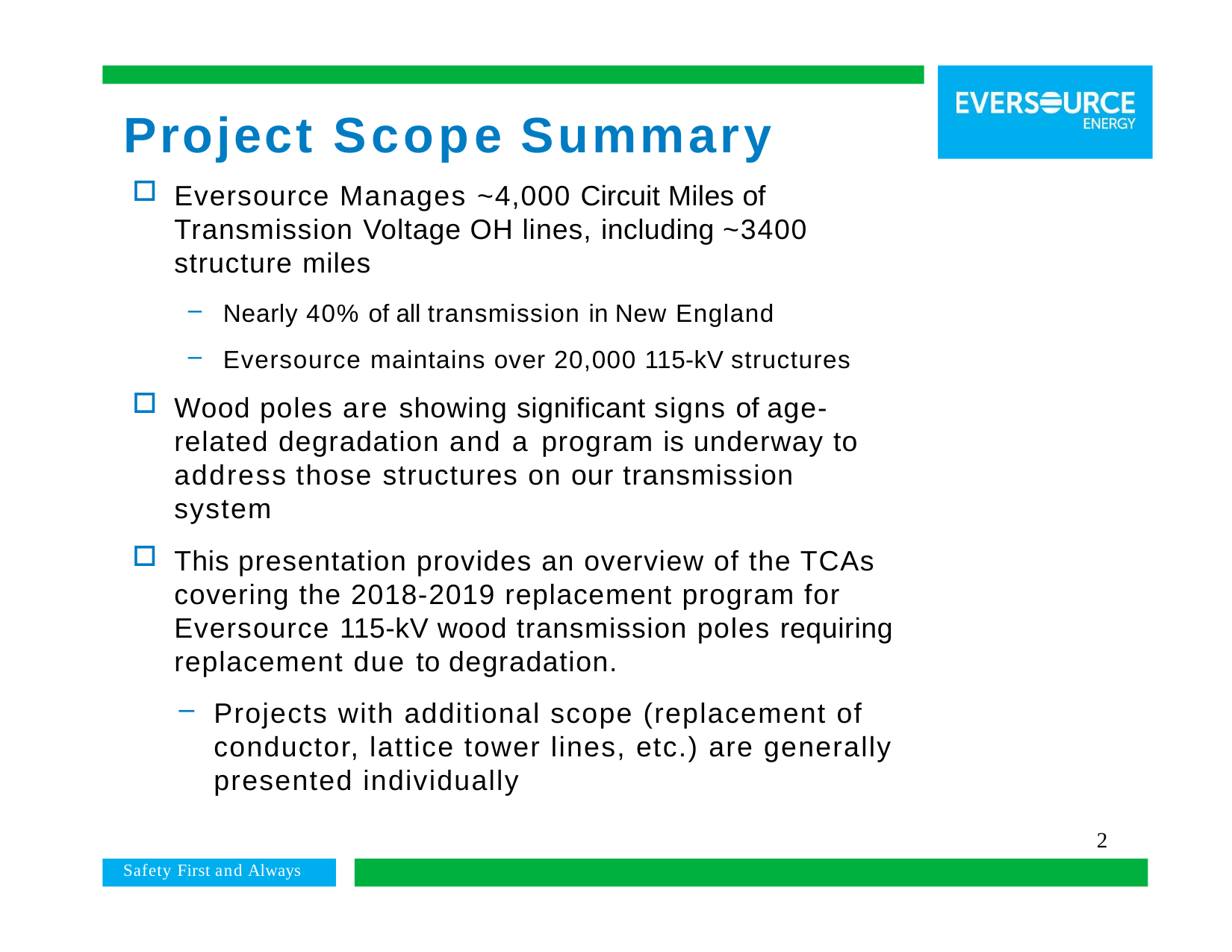

# Project Scope Summary
Eversource Manages ~4,000 Circuit Miles of Transmission Voltage OH lines, including ~3400 structure miles
Nearly 40% of all transmission in New England
Eversource maintains over 20,000 115-kV structures
Wood poles are showing significant signs of age-related degradation and a program is underway to address those structures on our transmission system
This presentation provides an overview of the TCAs covering the 2018-2019 replacement program for  Eversource 115-kV wood transmission poles requiring replacement due to degradation.
Projects with additional scope (replacement of conductor, lattice tower lines, etc.) are generally presented individually
2
Safety First and Always